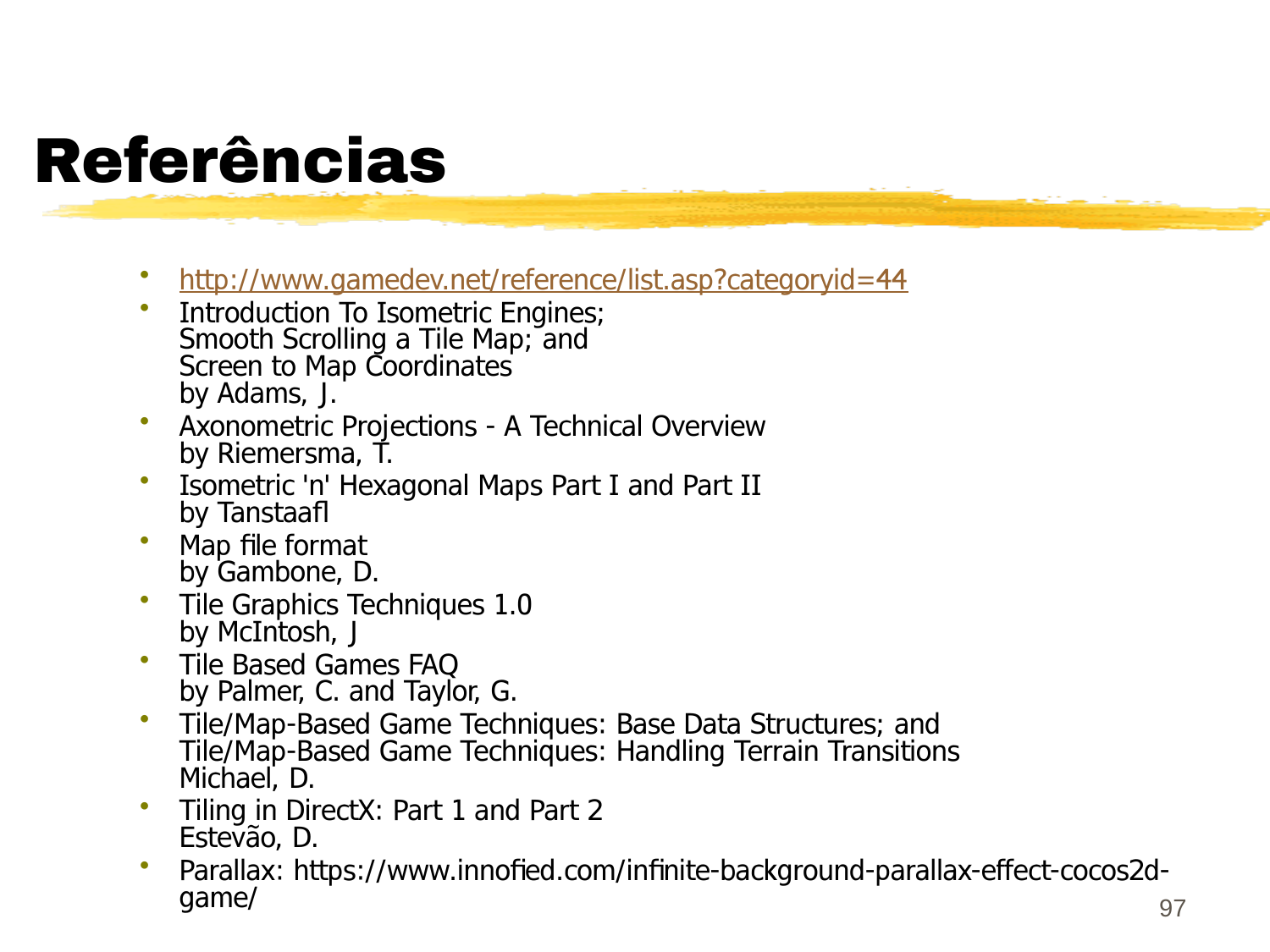

# Referências
http://www.gamedev.net/reference/list.asp?categoryid=44
Introduction To Isometric Engines;
Smooth Scrolling a Tile Map; and
Screen to Map Coordinates
by Adams, J.
Axonometric Projections - A Technical Overview
by Riemersma, T.
Isometric 'n' Hexagonal Maps Part I and Part II
by Tanstaafl
Map file format
by Gambone, D.
Tile Graphics Techniques 1.0
by McIntosh, J
Tile Based Games FAQ
by Palmer, C. and Taylor, G.
Tile/Map-Based Game Techniques: Base Data Structures; and
Tile/Map-Based Game Techniques: Handling Terrain Transitions
Michael, D.
Tiling in DirectX: Part 1 and Part 2
Estevão, D.
Parallax: https://www.innofied.com/infinite-background-parallax-effect-cocos2d-game/
97